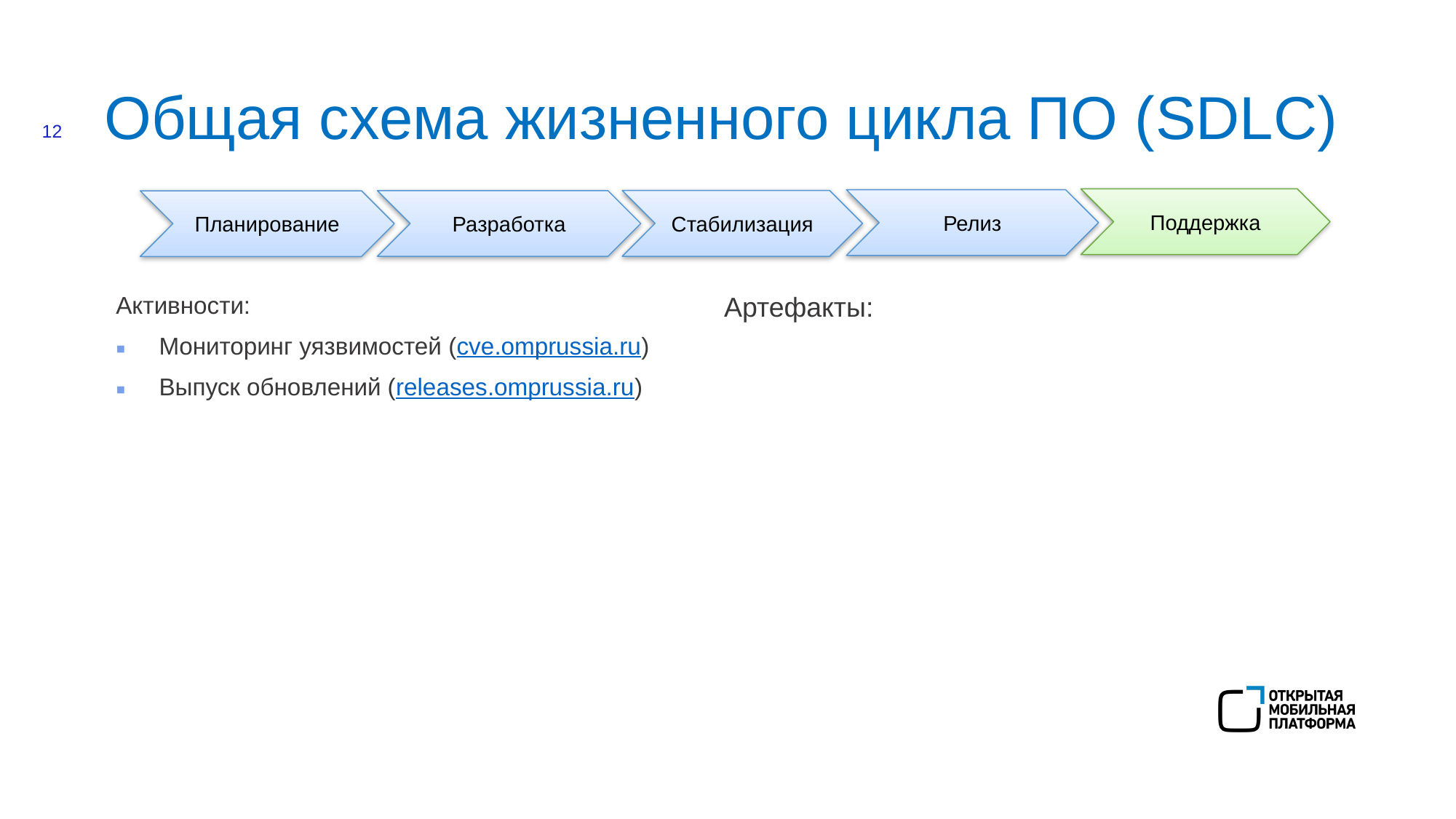

12
# Общая схема жизненного цикла ПО (SDLC)
Поддержка
Релиз
Стабилизация
Разработка
Планирование
Артефакты:

Активности:
Мониторинг уязвимостей (cve.omprussia.ru)
Выпуск обновлений (releases.omprussia.ru)